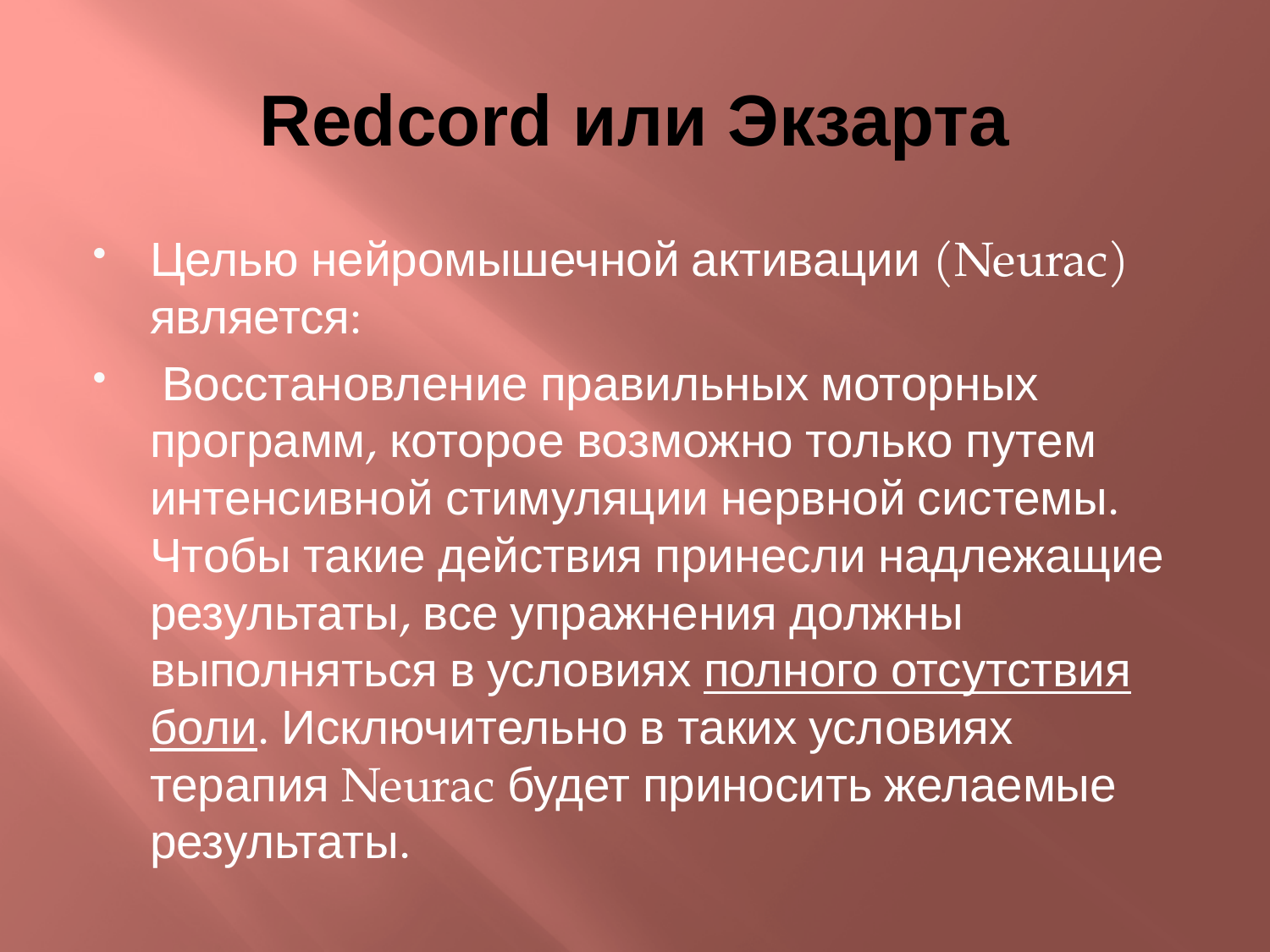

# Redcord или Экзарта
Целью нейромышечной активации (Neurac) является:
 Восстановление правильных моторных программ, которое возможно только путем интенсивной стимуляции нервной системы. Чтобы такие действия принесли надлежащие результаты, все упражнения должны выполняться в условиях полного отсутствия боли. Исключительно в таких условиях терапия Neurac будет приносить желаемые результаты.